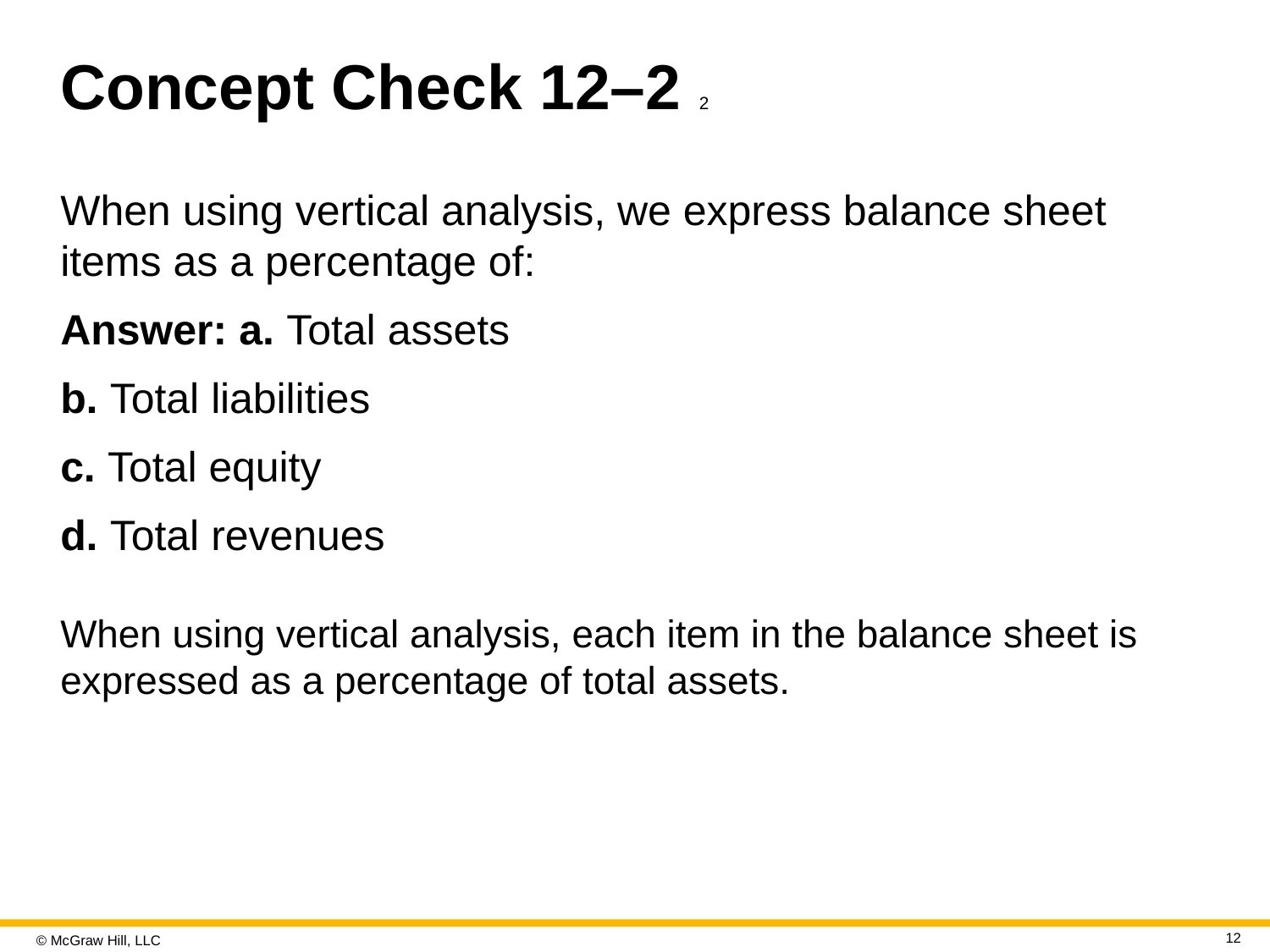

# Concept Check 12–2 2
When using vertical analysis, we express balance sheet items as a percentage of:
Answer: a. Total assets
b. Total liabilities
c. Total equity
d. Total revenues
When using vertical analysis, each item in the balance sheet is expressed as a percentage of total assets.
12